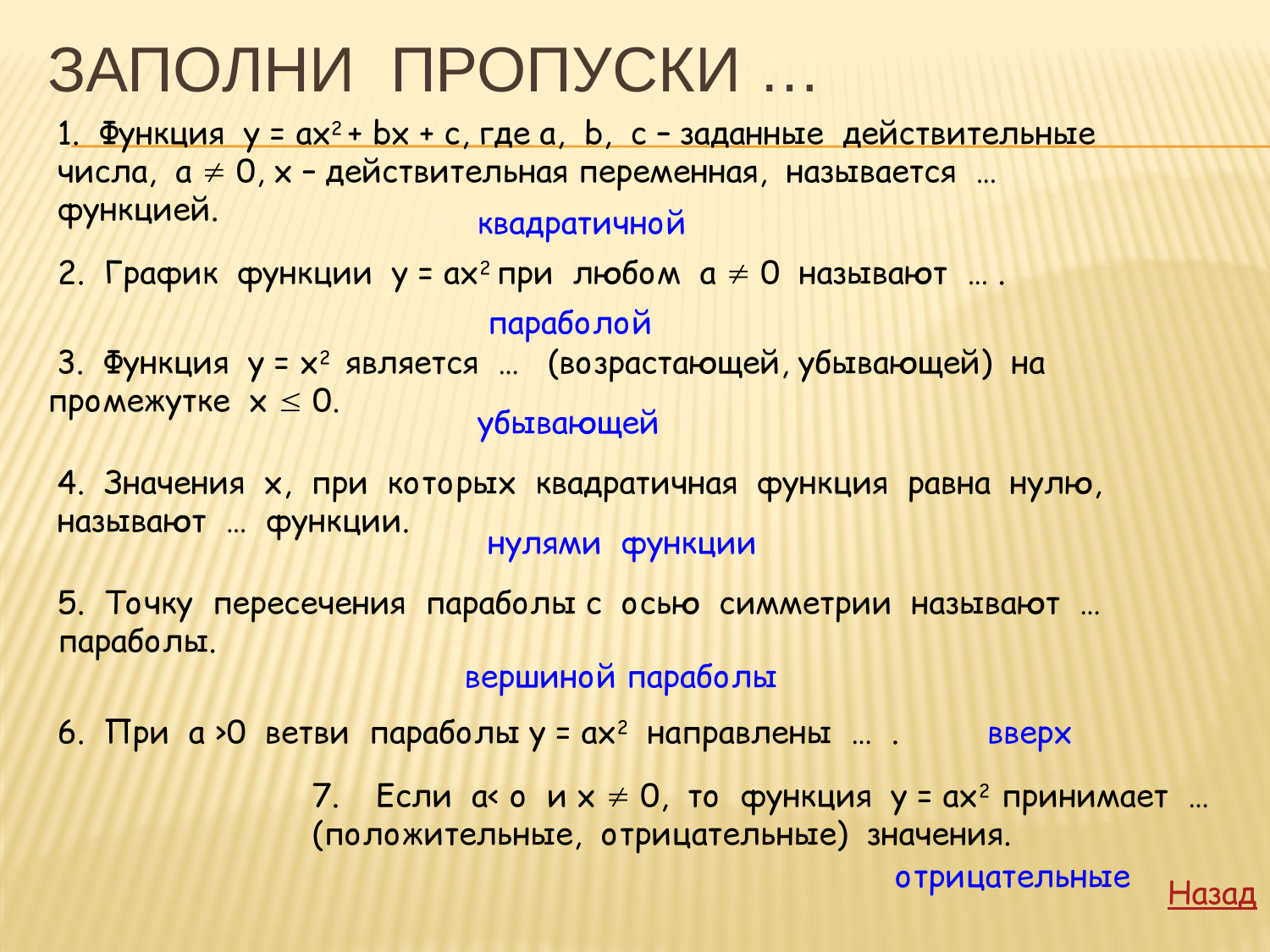

# Заполни  пропуски …
1.  Функция  у = aх2 + bx + c, где а,  b,  c – заданные  действительные числа,  а ≠ 0, х – действительная переменная,  называется  …  функцией.
квадратичной
2.  График  функции  у = ах2 при  любом  а ≠ 0  называют  … .
параболой
 3.  Функция  у = х2  является  …   (возрастающей, убывающей)  на  промежутке  х ≤ 0.
убывающей
4.  Значения  х,  при  которых  квадратичная  функция  равна  нулю,  называют  …  функции.
нулями  функции
5.  Точку  пересечения  параболы с  осью  симметрии  называют  …  параболы.
вершиной параболы
6.  При  а >0  ветви  параболы у = ах2  направлены  …  .
вверх
Если  а< о  и х ≠ 0,  то  функция  у = ах2  принимает  …
(положительные,  отрицательные)  значения.
отрицательные
Назад